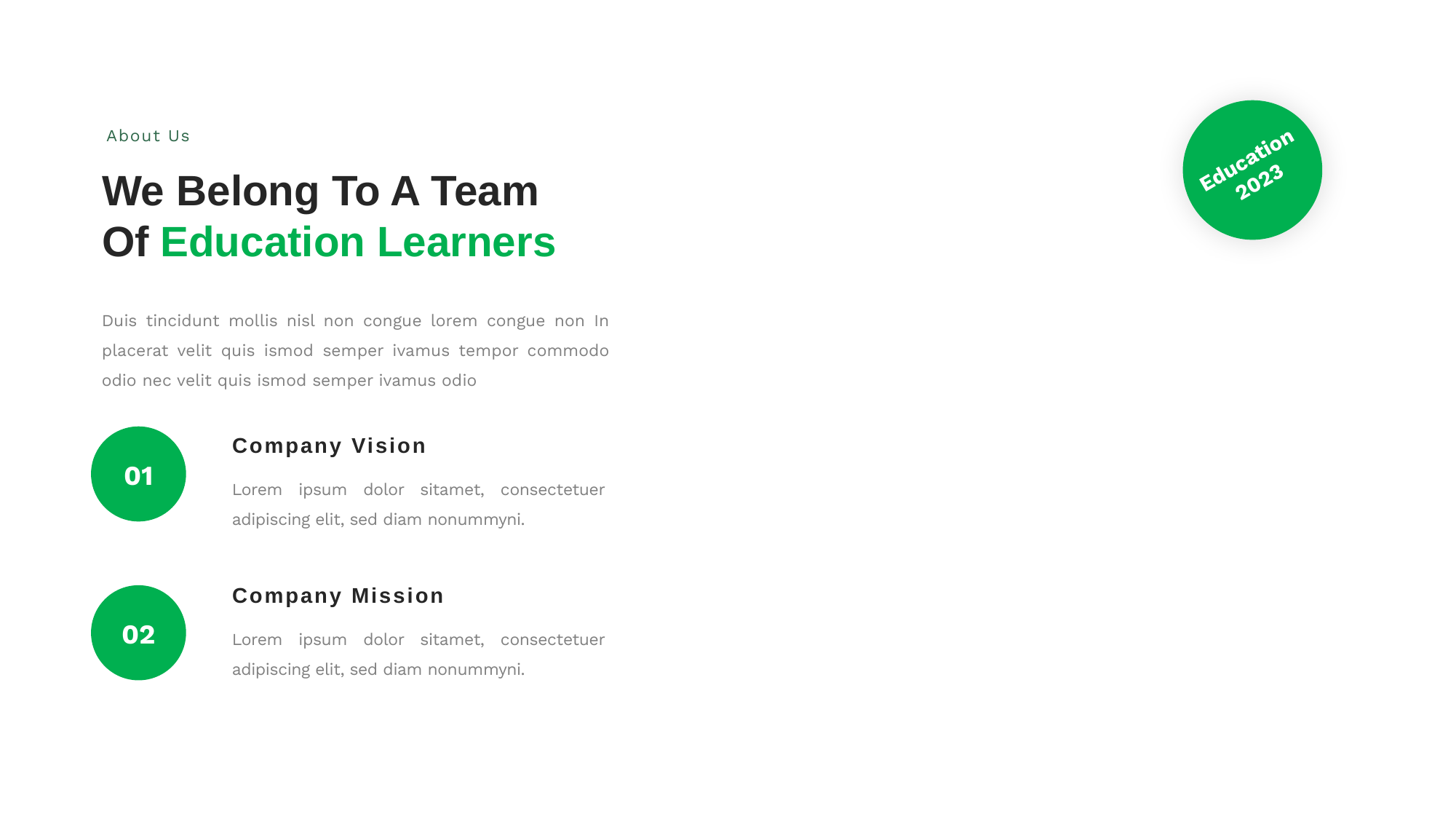

Education 2023
About Us
We Belong To A Team Of Education Learners
Duis tincidunt mollis nisl non congue lorem congue non In placerat velit quis ismod semper ivamus tempor commodo odio nec velit quis ismod semper ivamus odio
01
Company Vision
Lorem ipsum dolor sitamet, consectetuer adipiscing elit, sed diam nonummyni.
Company Mission
02
Lorem ipsum dolor sitamet, consectetuer adipiscing elit, sed diam nonummyni.